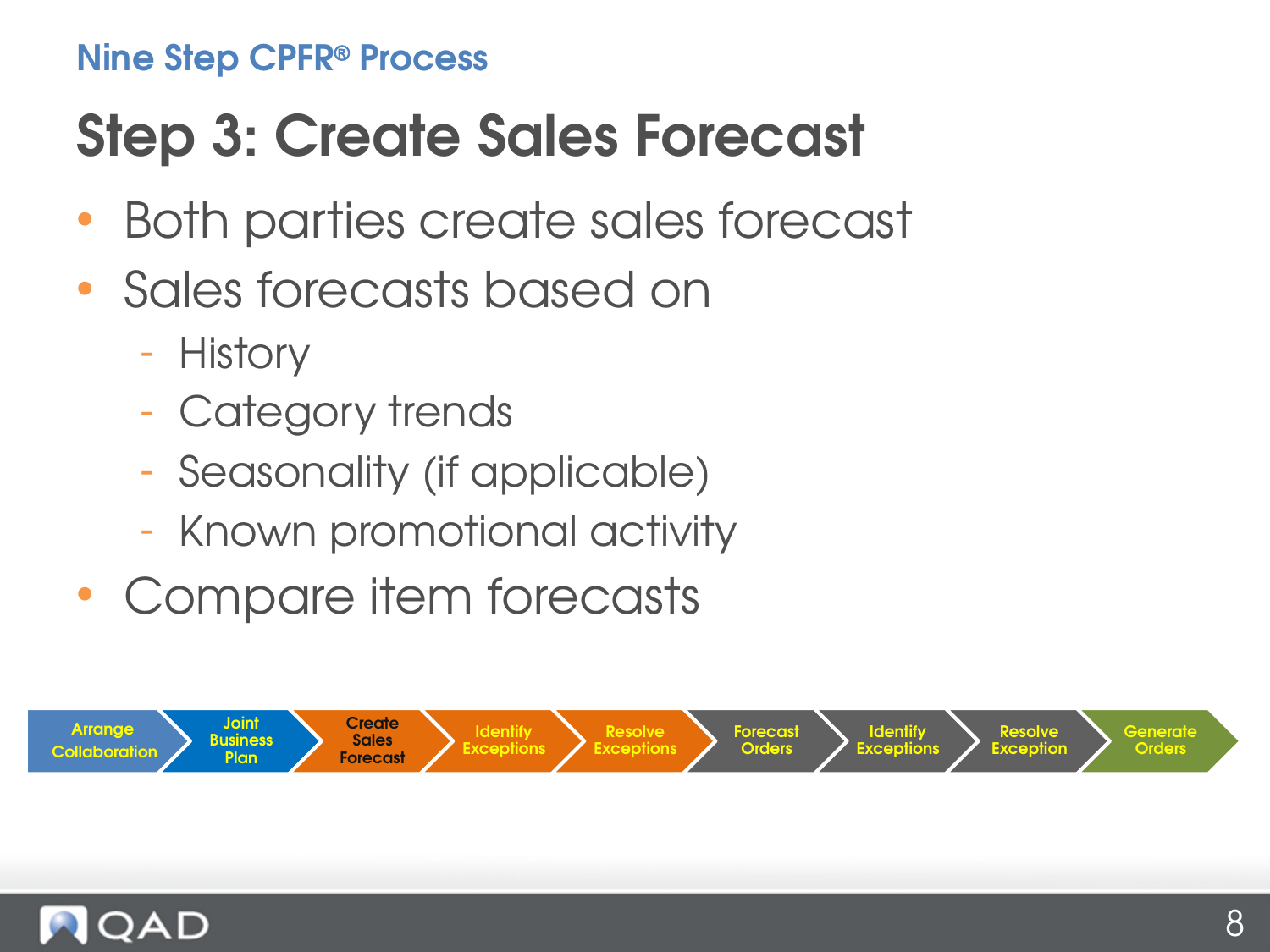

Nine Step CPFR® Process
# Step 3: Create Sales Forecast
Both parties create sales forecast
Sales forecasts based on
History
Category trends
Seasonality (if applicable)
Known promotional activity
Compare item forecasts

Arrange
 Collaboration
Joint Business Plan
Create Sales Forecast
Identify Exceptions
Resolve Exceptions
Forecast Orders
Identify Exceptions
Resolve Exception
Generate Orders
8